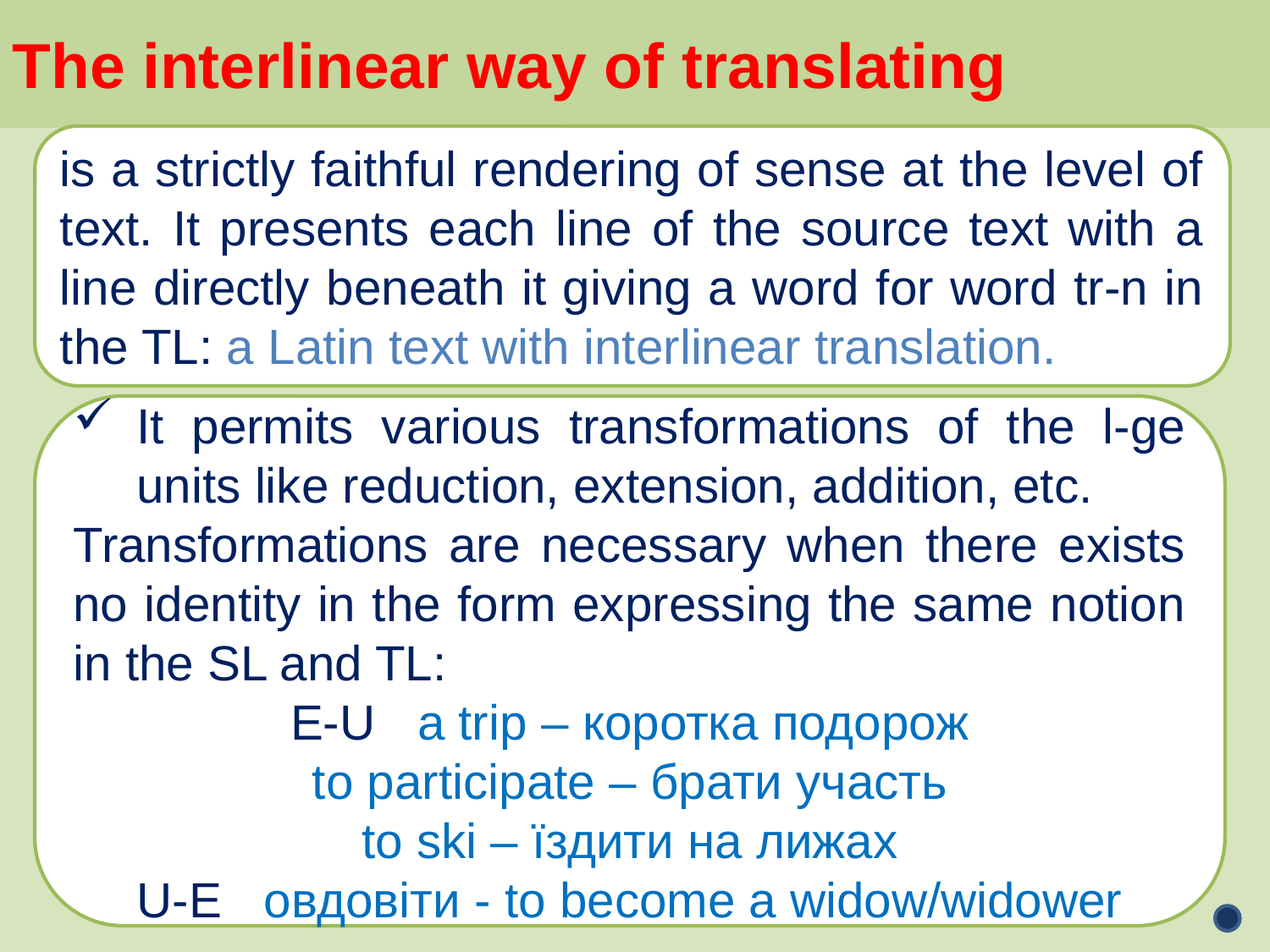

The interlinear way of translating
is a strictly faithful rendering of sense at the level of text. It presents each line of the source text with a line directly beneath it giving a word for word tr-n in the TL: a Latin text with interlinear translation.
It permits various transformations of the l-ge units like reduction, extension, addition, etc.
Transformations are necessary when there exists no identity in the form expressing the same notion in the SL and TL:
E-U	a trip – коротка подорож
to participate – брати участь
to ski – їздити на лижах
U-E	овдовіти - to become a widow/widower